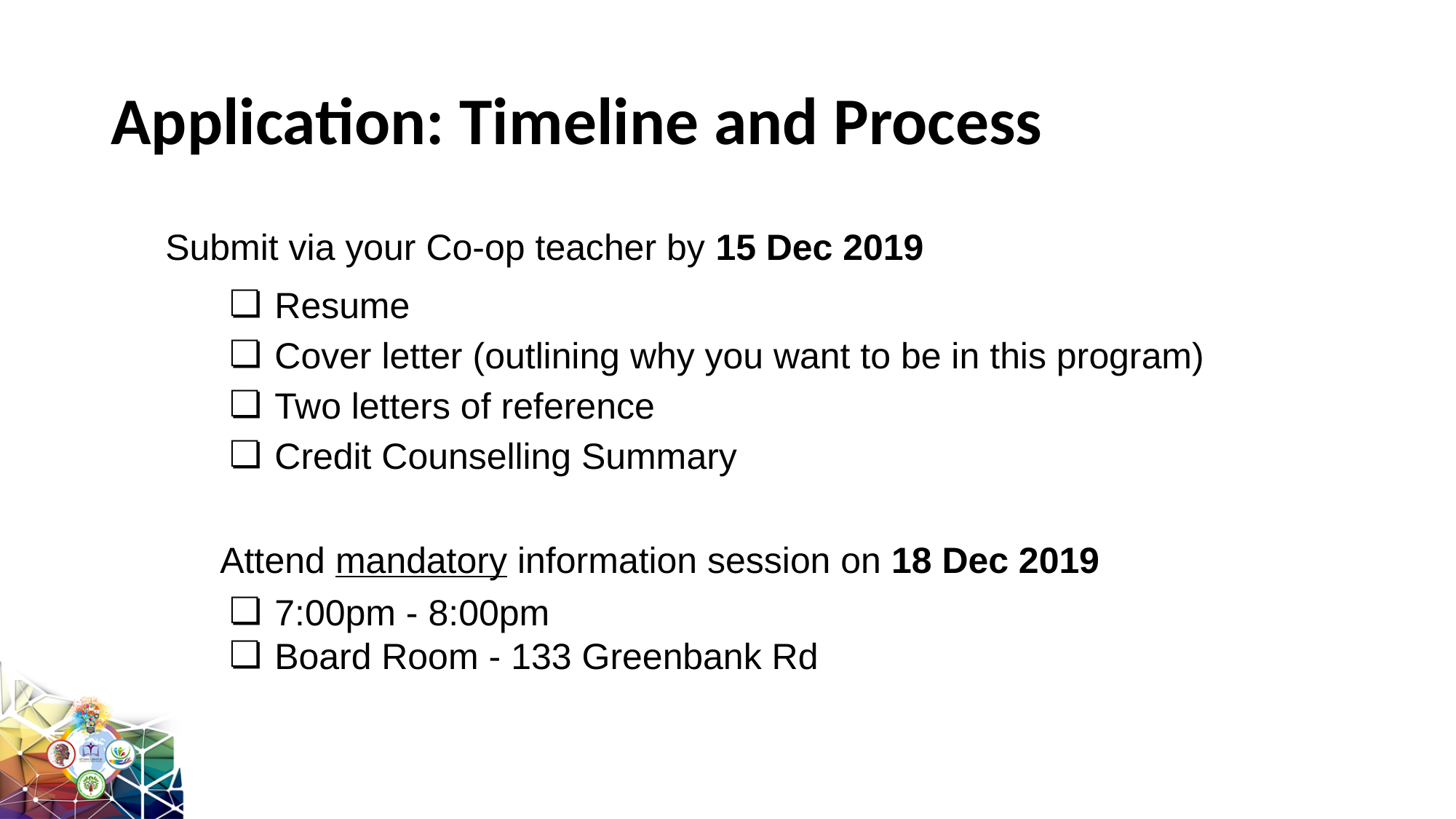

# Application: Timeline and Process
Submit via your Co-op teacher by 15 Dec 2019
Resume
Cover letter (outlining why you want to be in this program)
Two letters of reference
Credit Counselling Summary

	Attend mandatory information session on 18 Dec 2019
7:00pm - 8:00pm
Board Room - 133 Greenbank Rd